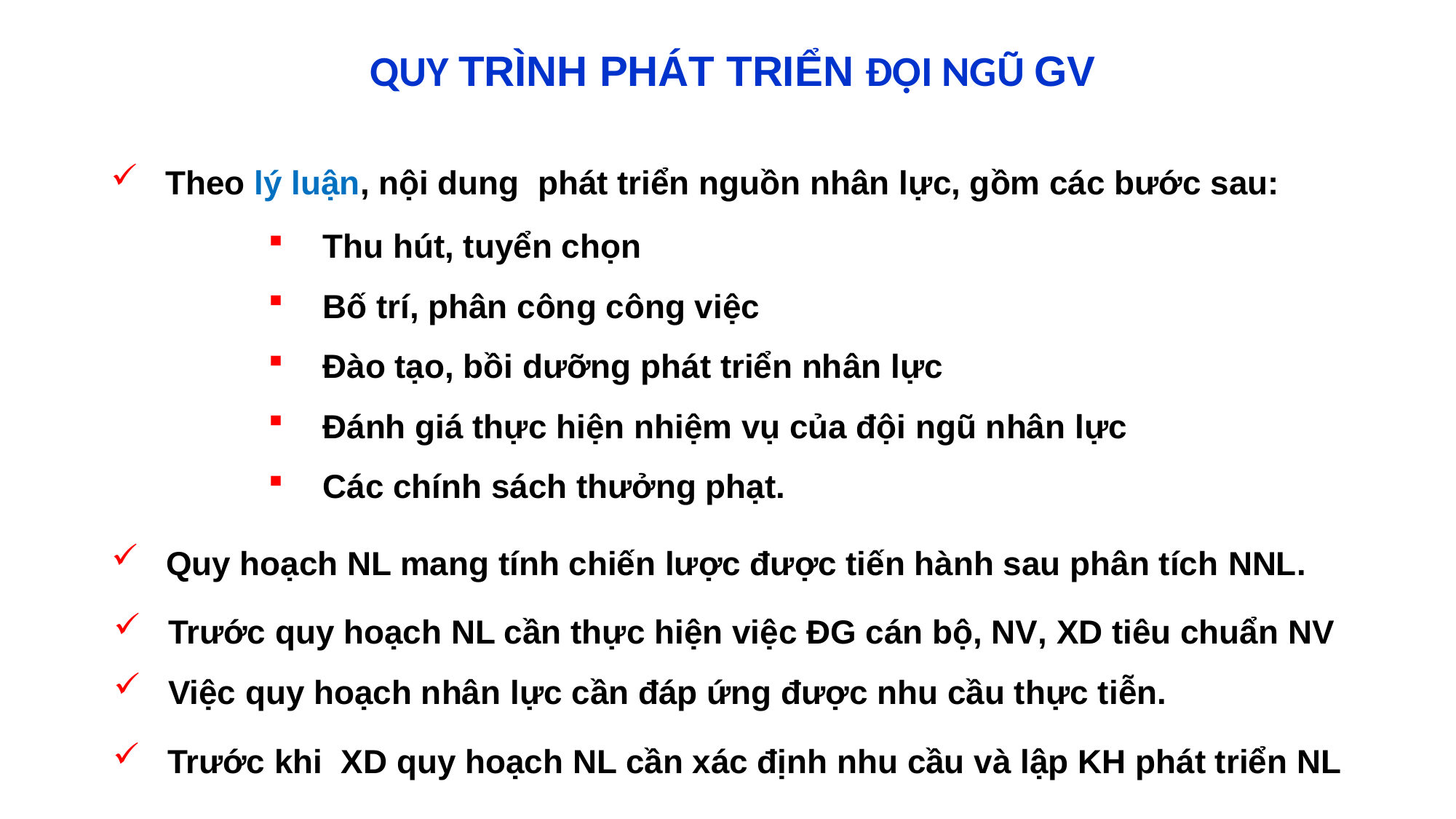

QUY TRÌNH PHÁT TRIỂN ĐỘI NGŨ GV
Theo lý luận, nội dung  phát triển nguồn nhân lực, gồm các bước sau:
Thu hút, tuyển chọn
Bố trí, phân công công việc
Đào tạo, bồi dưỡng phát triển nhân lực
Đánh giá thực hiện nhiệm vụ của đội ngũ nhân lực
Các chính sách thưởng phạt.
Quy hoạch NL mang tính chiến lược được tiến hành sau phân tích NNL.
Trước quy hoạch NL cần thực hiện việc ĐG cán bộ, NV, XD tiêu chuẩn NV
Việc quy hoạch nhân lực cần đáp ứng được nhu cầu thực tiễn.
Trước khi  XD quy hoạch NL cần xác định nhu cầu và lập KH phát triển NL